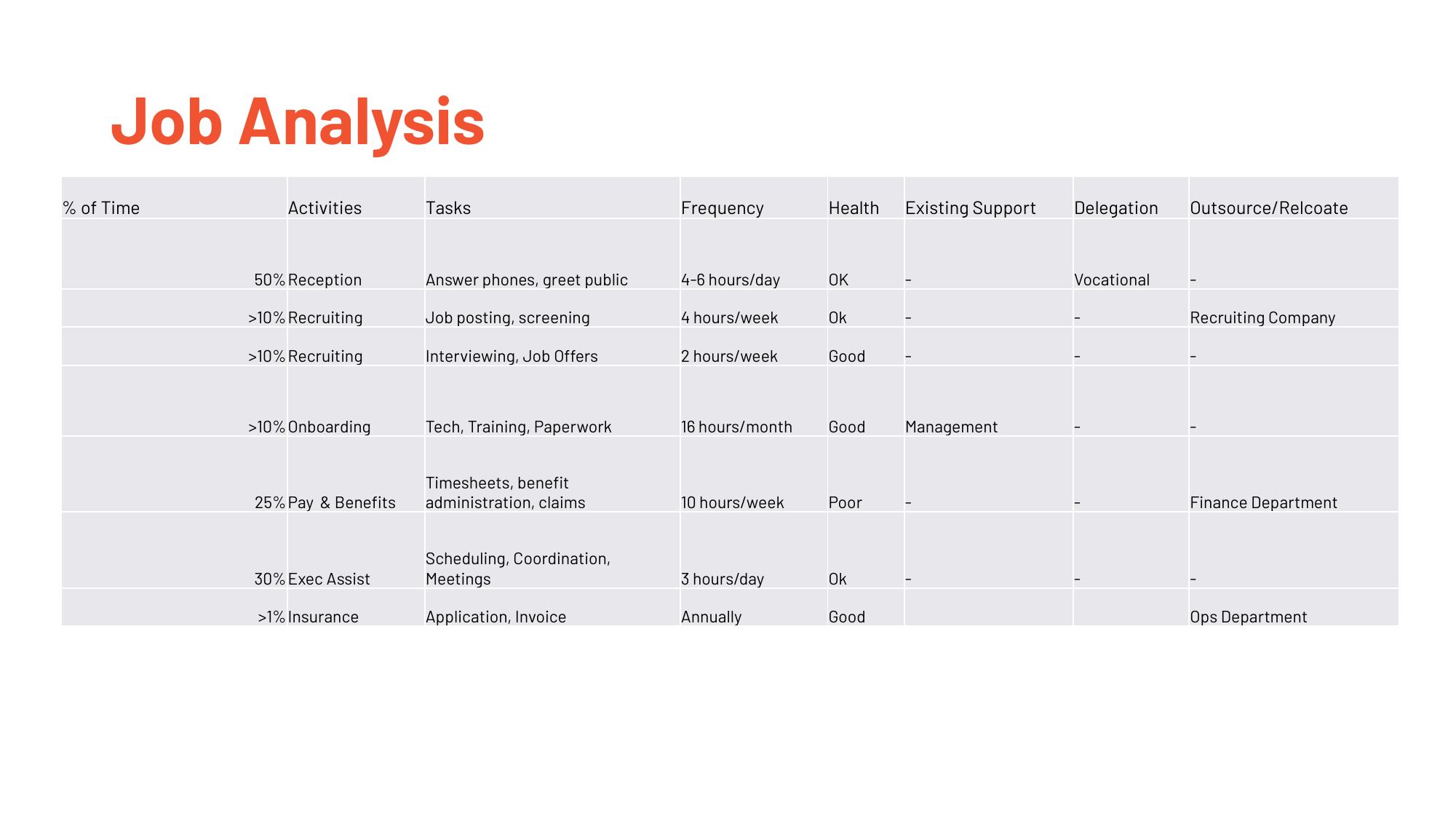

# Job Analysis
| % of Time | Activities | Tasks | Frequency | Health | Existing Support | Delegation | Outsource/Relcoate |
| --- | --- | --- | --- | --- | --- | --- | --- |
| 50% | Reception | Answer phones, greet public | 4-6 hours/day | OK | - | Vocational | - |
| >10% | Recruiting | Job posting, screening | 4 hours/week | Ok | - | - | Recruiting Company |
| >10% | Recruiting | Interviewing, Job Offers | 2 hours/week | Good | - | - | - |
| >10% | Onboarding | Tech, Training, Paperwork | 16 hours/month | Good | Management | - | - |
| 25% | Pay & Benefits | Timesheets, benefit administration, claims | 10 hours/week | Poor | - | - | Finance Department |
| 30% | Exec Assist | Scheduling, Coordination, Meetings | 3 hours/day | Ok | - | - | - |
| >1% | Insurance | Application, Invoice | Annually | Good |  |  | Ops Department |